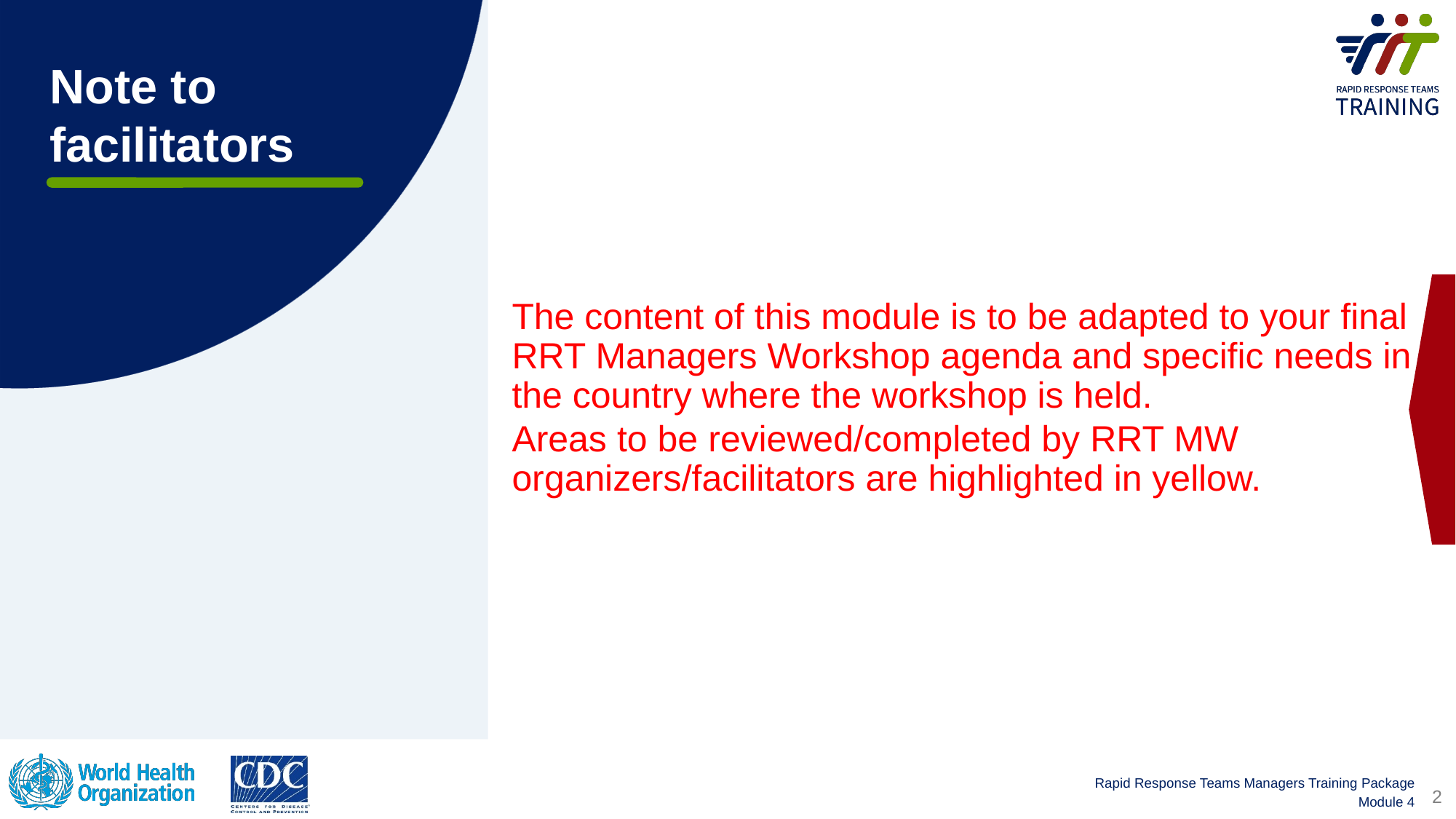

Note to facilitators
The content of this module is to be adapted to your final RRT Managers Workshop agenda and specific needs in the country where the workshop is held.
Areas to be reviewed/completed by RRT MW organizers/facilitators are highlighted in yellow.
2